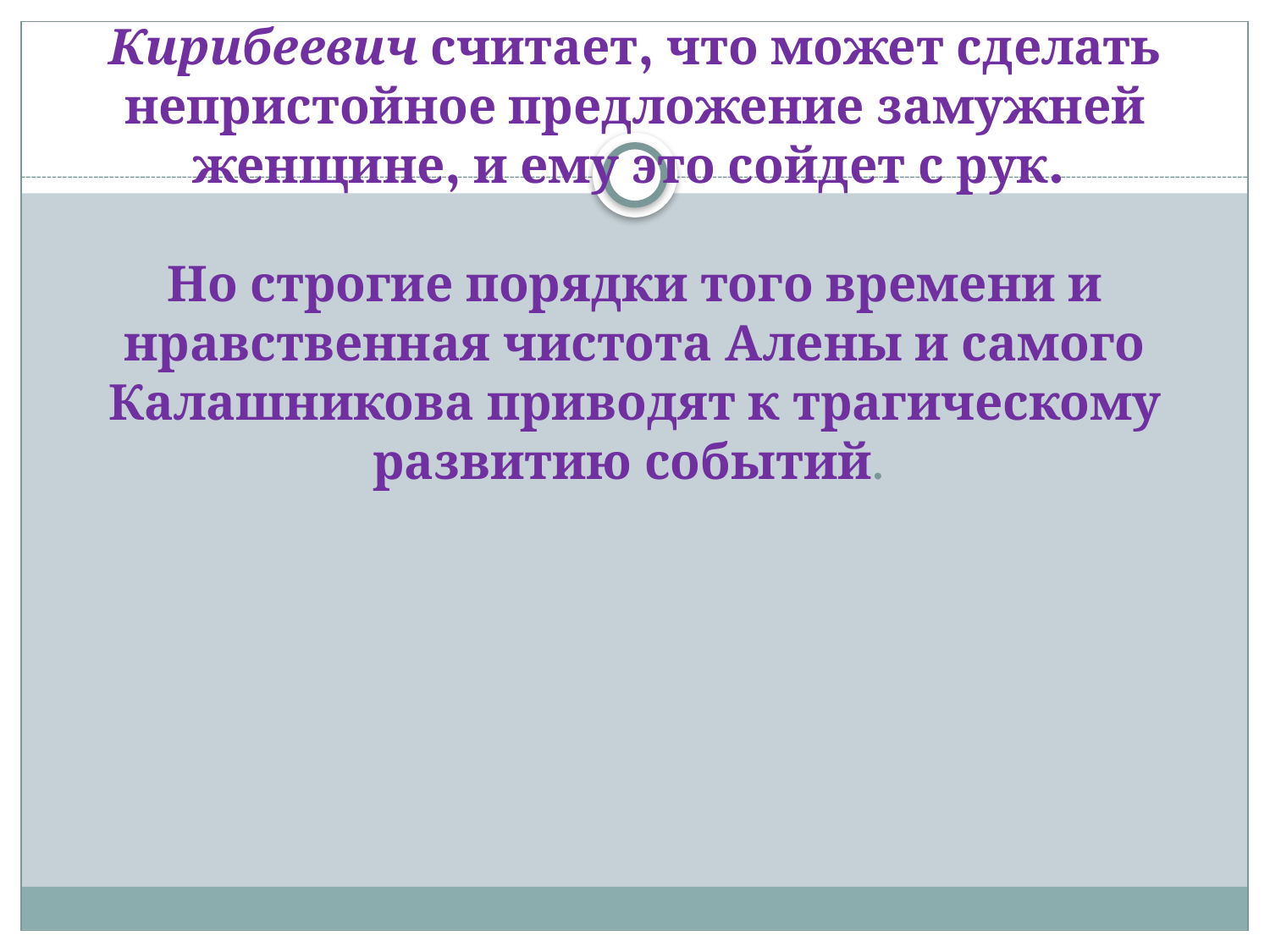

# Кирибеевич считает, что может сделать непристойное предложение замужней женщине, и ему это сойдет с рук. Но строгие порядки того времени и нравственная чистота Алены и самого Калашникова приводят к трагическому развитию событий.